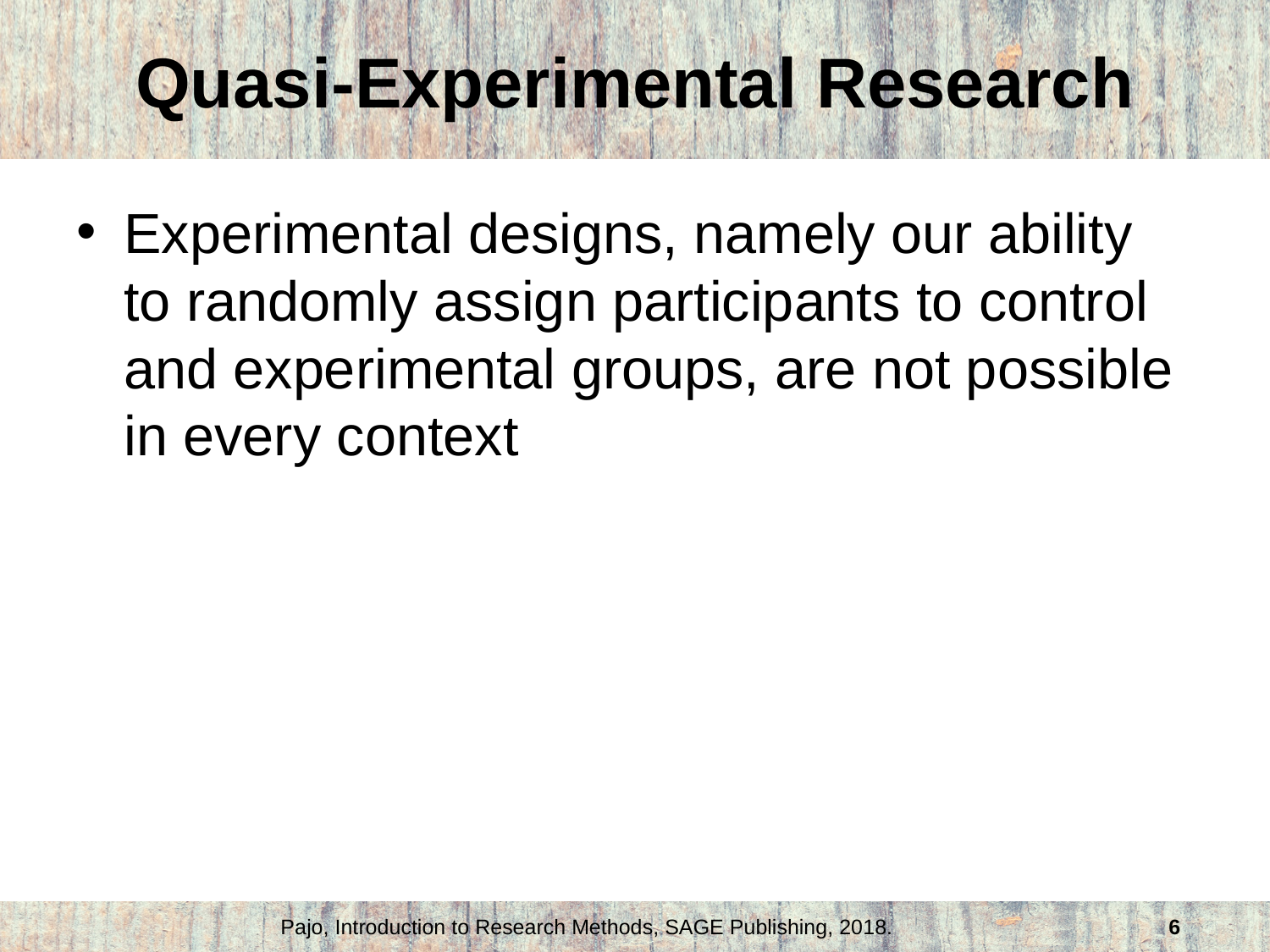

# Quasi-Experimental Research
Experimental designs, namely our ability to randomly assign participants to control and experimental groups, are not possible in every context
Pajo, Introduction to Research Methods, SAGE Publishing, 2018.
6